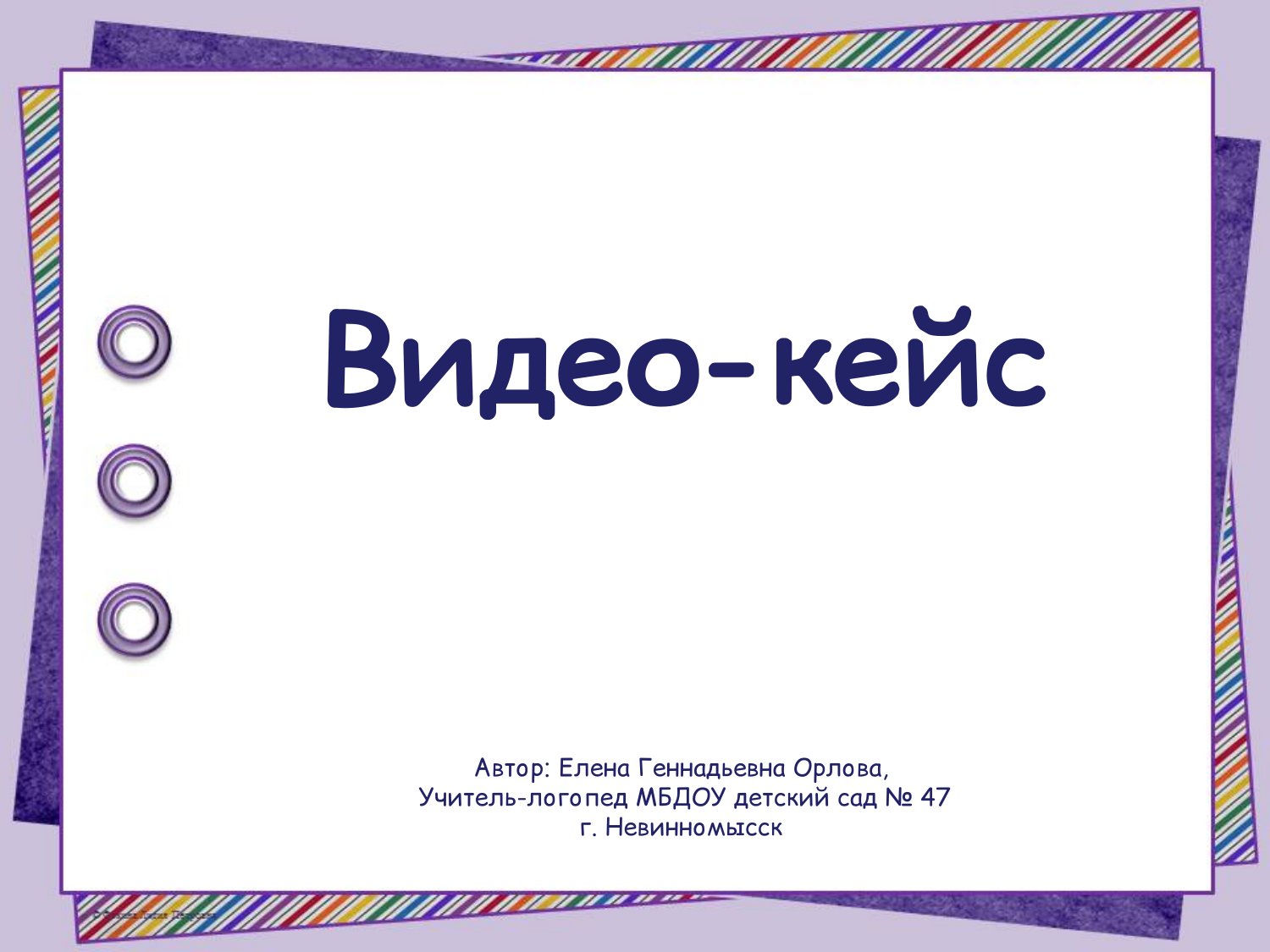

# Видео-кейс
Автор: Елена Геннадьевна Орлова,
Учитель-логопед МБДОУ детский сад № 47
г. Невинномысск